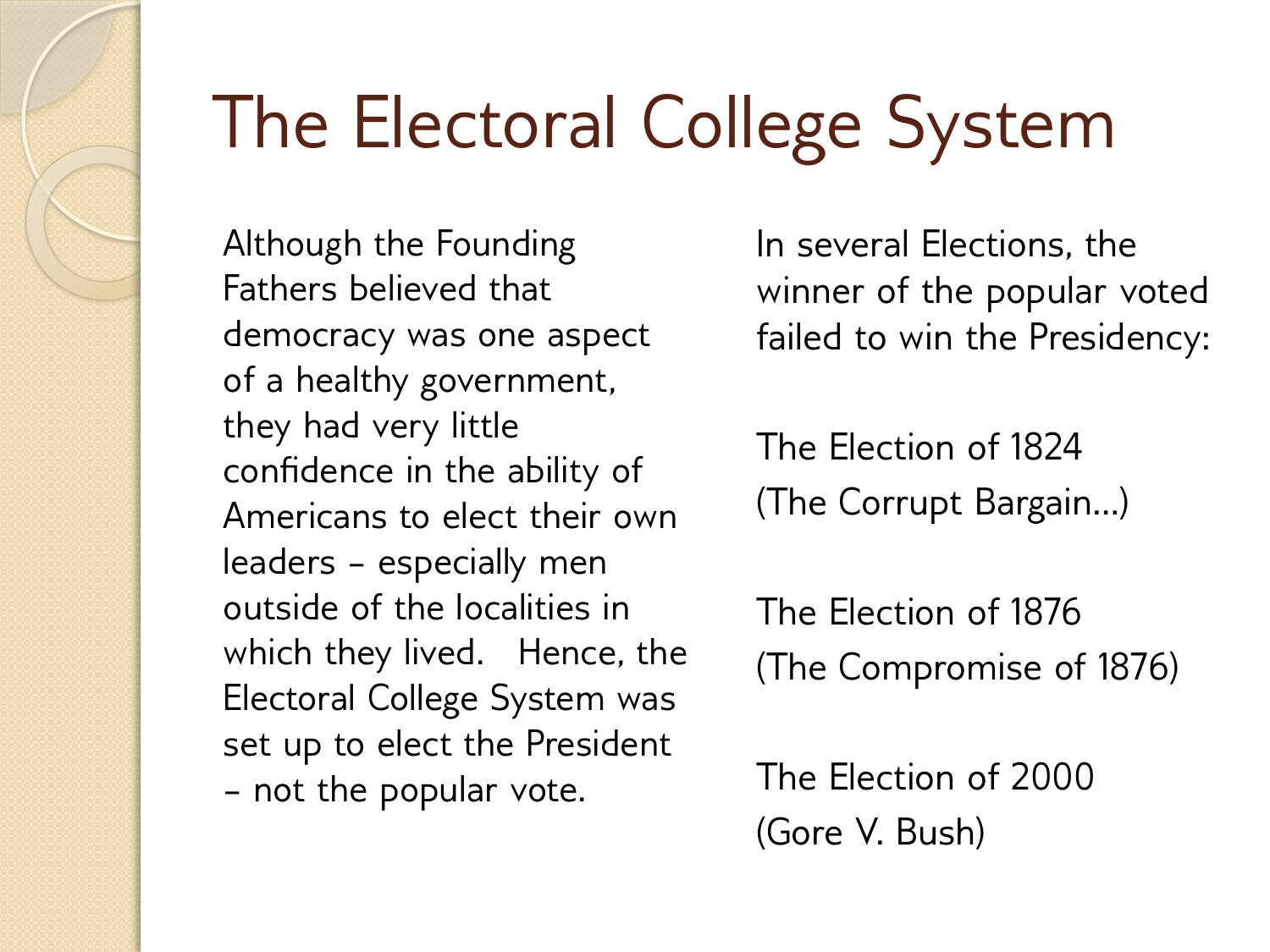

# The Electoral College System
Although the Founding Fathers believed that democracy was one aspect of a healthy government, they had very little confidence in the ability of Americans to elect their own leaders – especially men outside of the localities in which they lived.   Hence, the Electoral College System was set up to elect the President – not the popular vote.
In several Elections, the winner of the popular voted failed to win the Presidency:

The Election of 1824
(The Corrupt Bargain…)

The Election of 1876
(The Compromise of 1876)

The Election of 2000
(Gore V. Bush)